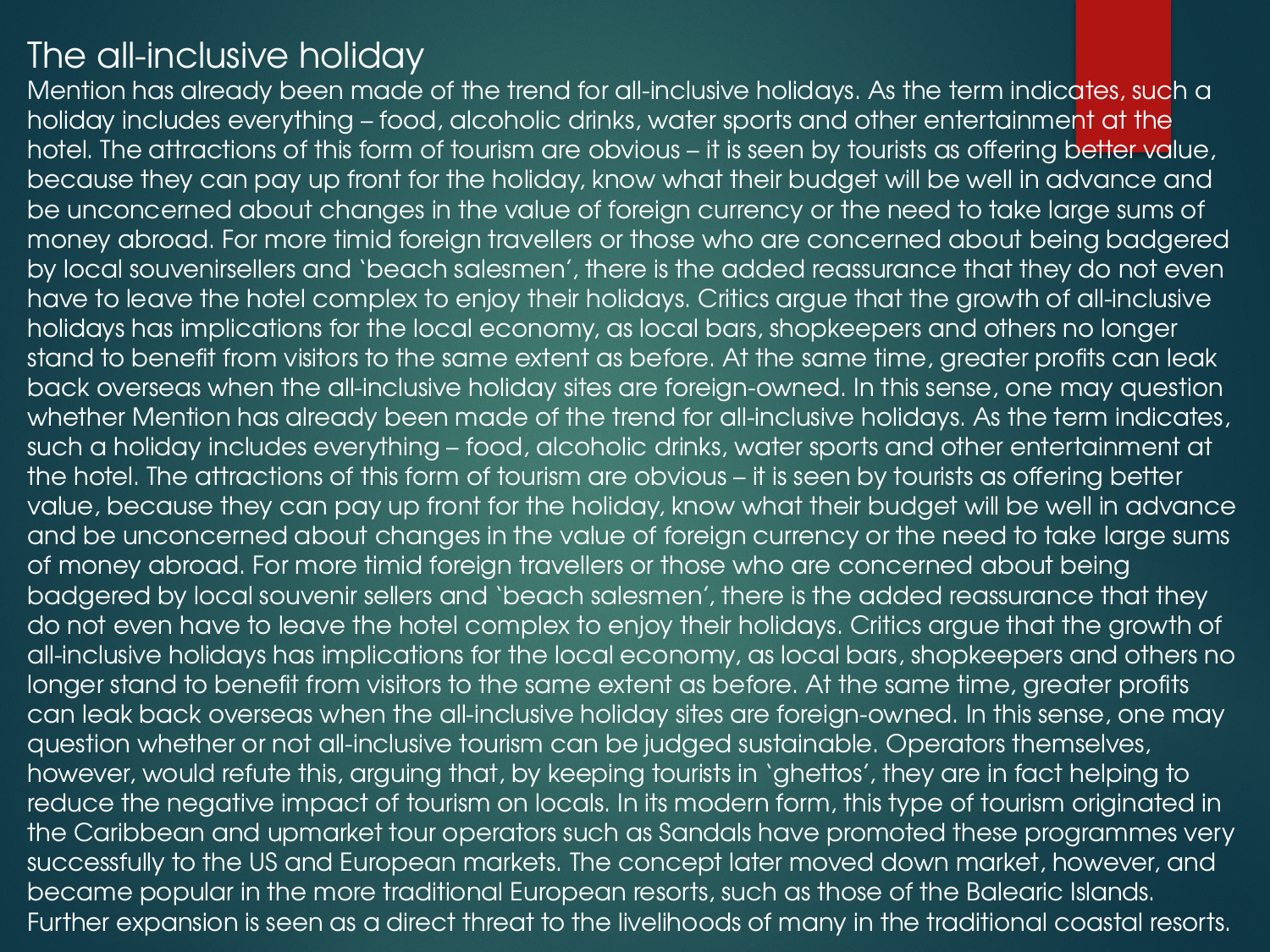

The all-inclusive holiday
Mention has already been made of the trend for all-inclusive holidays. As the term indicates, such a holiday includes everything – food, alcoholic drinks, water sports and other entertainment at the hotel. The attractions of this form of tourism are obvious – it is seen by tourists as offering better value, because they can pay up front for the holiday, know what their budget will be well in advance and be unconcerned about changes in the value of foreign currency or the need to take large sums of money abroad. For more timid foreign travellers or those who are concerned about being badgered by local souvenirsellers and ‘beach salesmen’, there is the added reassurance that they do not even have to leave the hotel complex to enjoy their holidays. Critics argue that the growth of all-inclusive holidays has implications for the local economy, as local bars, shopkeepers and others no longer stand to benefit from visitors to the same extent as before. At the same time, greater profits can leak back overseas when the all-inclusive holiday sites are foreign-owned. In this sense, one may question whether Mention has already been made of the trend for all-inclusive holidays. As the term indicates, such a holiday includes everything – food, alcoholic drinks, water sports and other entertainment at the hotel. The attractions of this form of tourism are obvious – it is seen by tourists as offering better value, because they can pay up front for the holiday, know what their budget will be well in advance and be unconcerned about changes in the value of foreign currency or the need to take large sums of money abroad. For more timid foreign travellers or those who are concerned about being badgered by local souvenir sellers and ‘beach salesmen’, there is the added reassurance that they do not even have to leave the hotel complex to enjoy their holidays. Critics argue that the growth of all-inclusive holidays has implications for the local economy, as local bars, shopkeepers and others no longer stand to benefit from visitors to the same extent as before. At the same time, greater profits can leak back overseas when the all-inclusive holiday sites are foreign-owned. In this sense, one may question whether or not all-inclusive tourism can be judged sustainable. Operators themselves, however, would refute this, arguing that, by keeping tourists in ‘ghettos’, they are in fact helping to reduce the negative impact of tourism on locals. In its modern form, this type of tourism originated in the Caribbean and upmarket tour operators such as Sandals have promoted these programmes very successfully to the US and European markets. The concept later moved down market, however, and became popular in the more traditional European resorts, such as those of the Balearic Islands. Further expansion is seen as a direct threat to the livelihoods of many in the traditional coastal resorts.